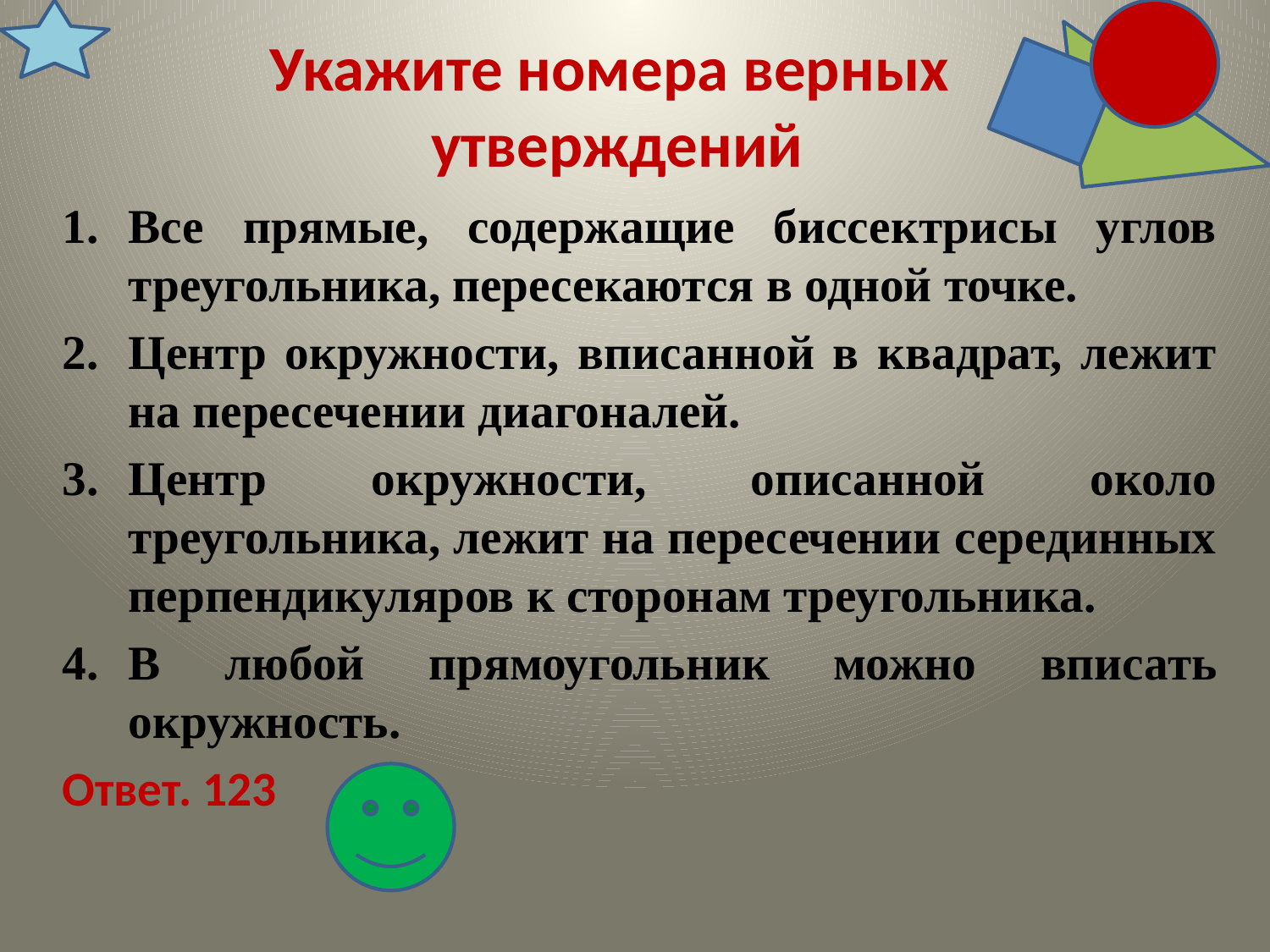

# Укажите номера верных утверждений

Все прямые, содержащие биссектрисы углов треугольника, пересекаются в одной точке.
Центр окружности, вписанной в квадрат, лежит на пересечении диагоналей.
Центр окружности, описанной около треугольника, лежит на пересечении серединных перпендикуляров к сторонам треугольника.
В любой прямоугольник можно вписать окружность.
Ответ. 123